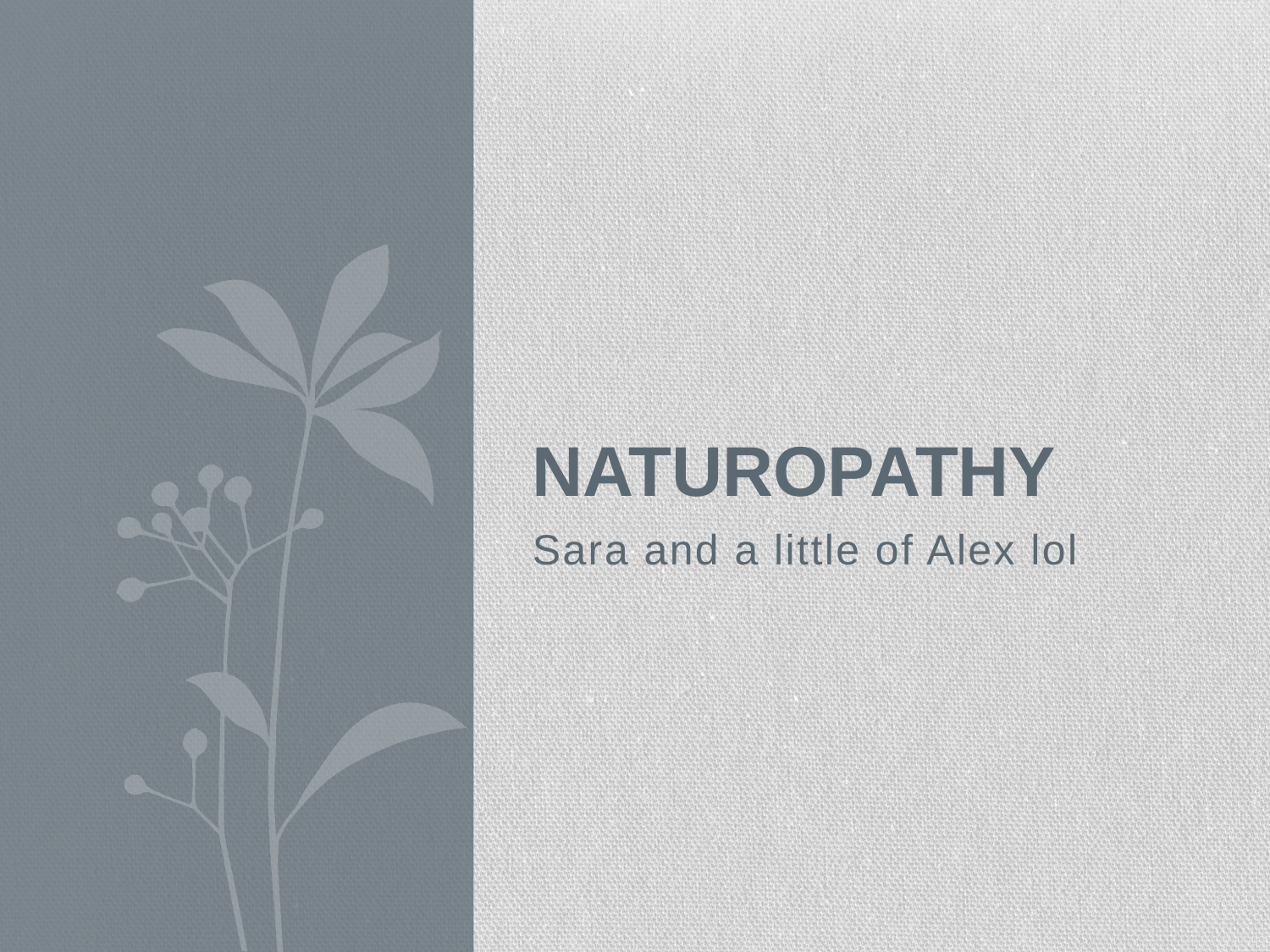

# Naturopathy
Sara and a little of Alex lol